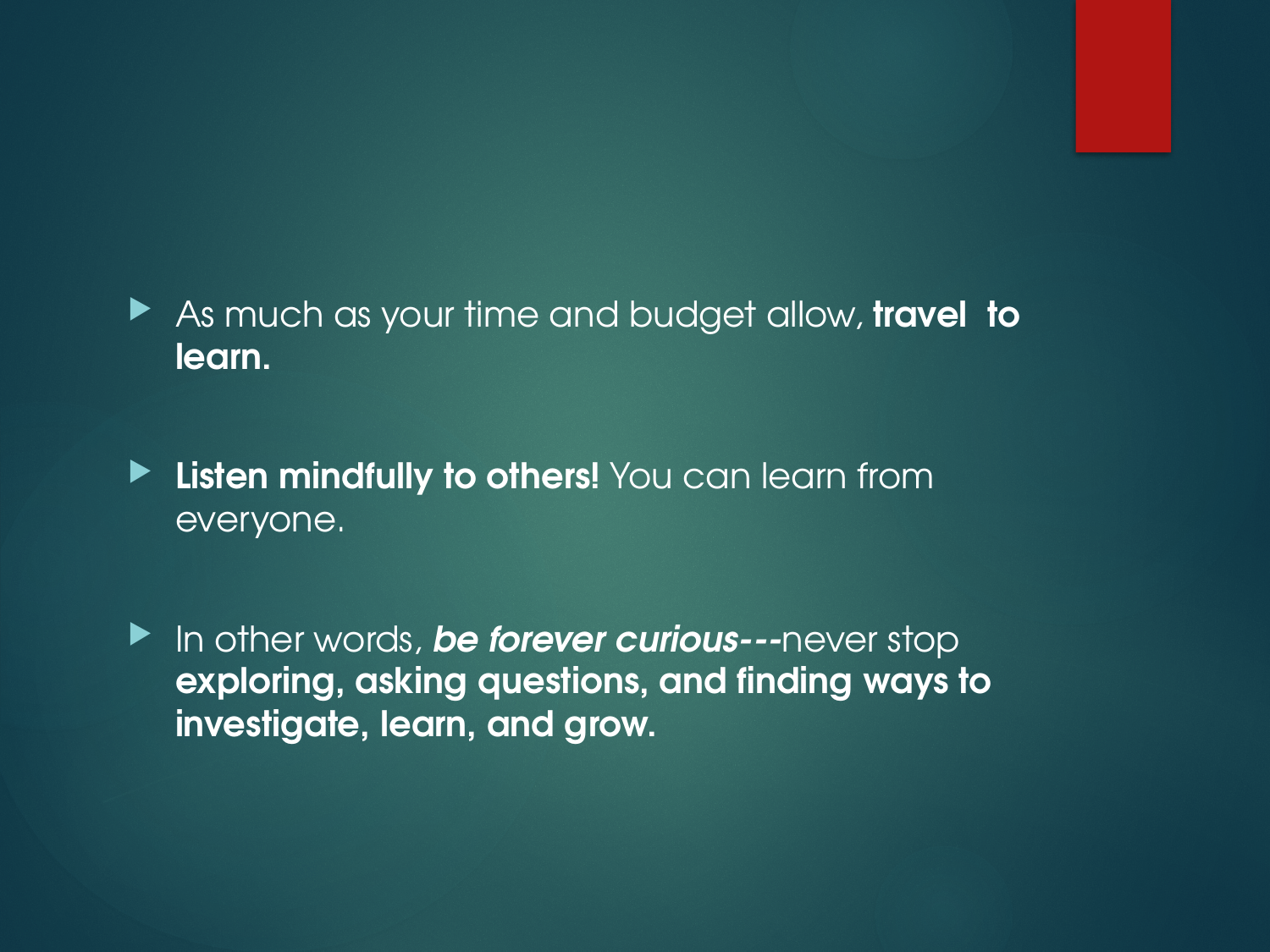

#
As much as your time and budget allow, travel  to learn.

Listen mindfully to others! You can learn from everyone.

In other words, be forever curious---never stop exploring, asking questions, and finding ways to investigate, learn, and grow.